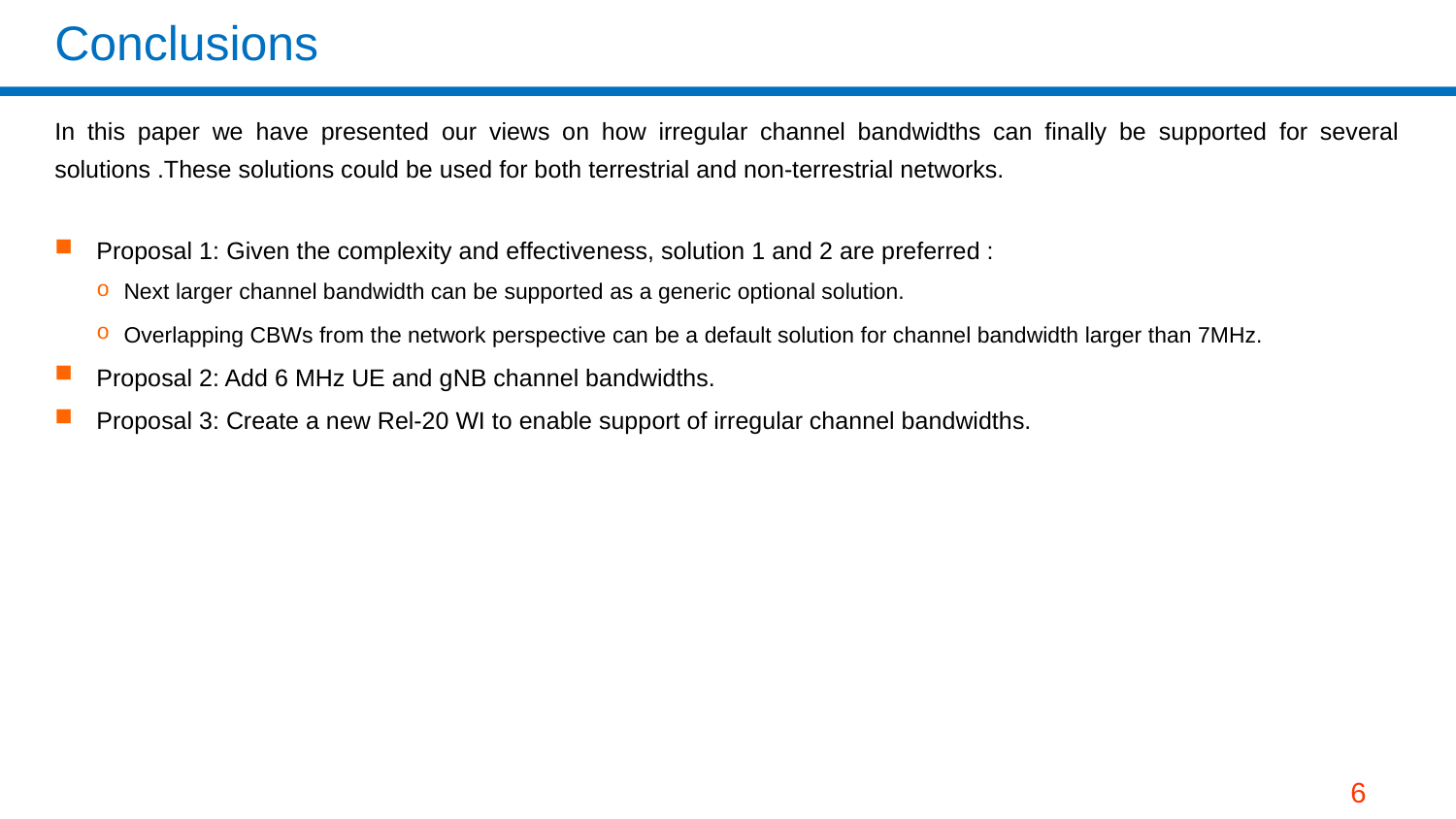

# Conclusions
In this paper we have presented our views on how irregular channel bandwidths can finally be supported for several solutions .These solutions could be used for both terrestrial and non-terrestrial networks.

Proposal 1: Given the complexity and effectiveness, solution 1 and 2 are preferred :
Next larger channel bandwidth can be supported as a generic optional solution.
Overlapping CBWs from the network perspective can be a default solution for channel bandwidth larger than 7MHz.
Proposal 2: Add 6 MHz UE and gNB channel bandwidths.
Proposal 3: Create a new Rel-20 WI to enable support of irregular channel bandwidths.
6